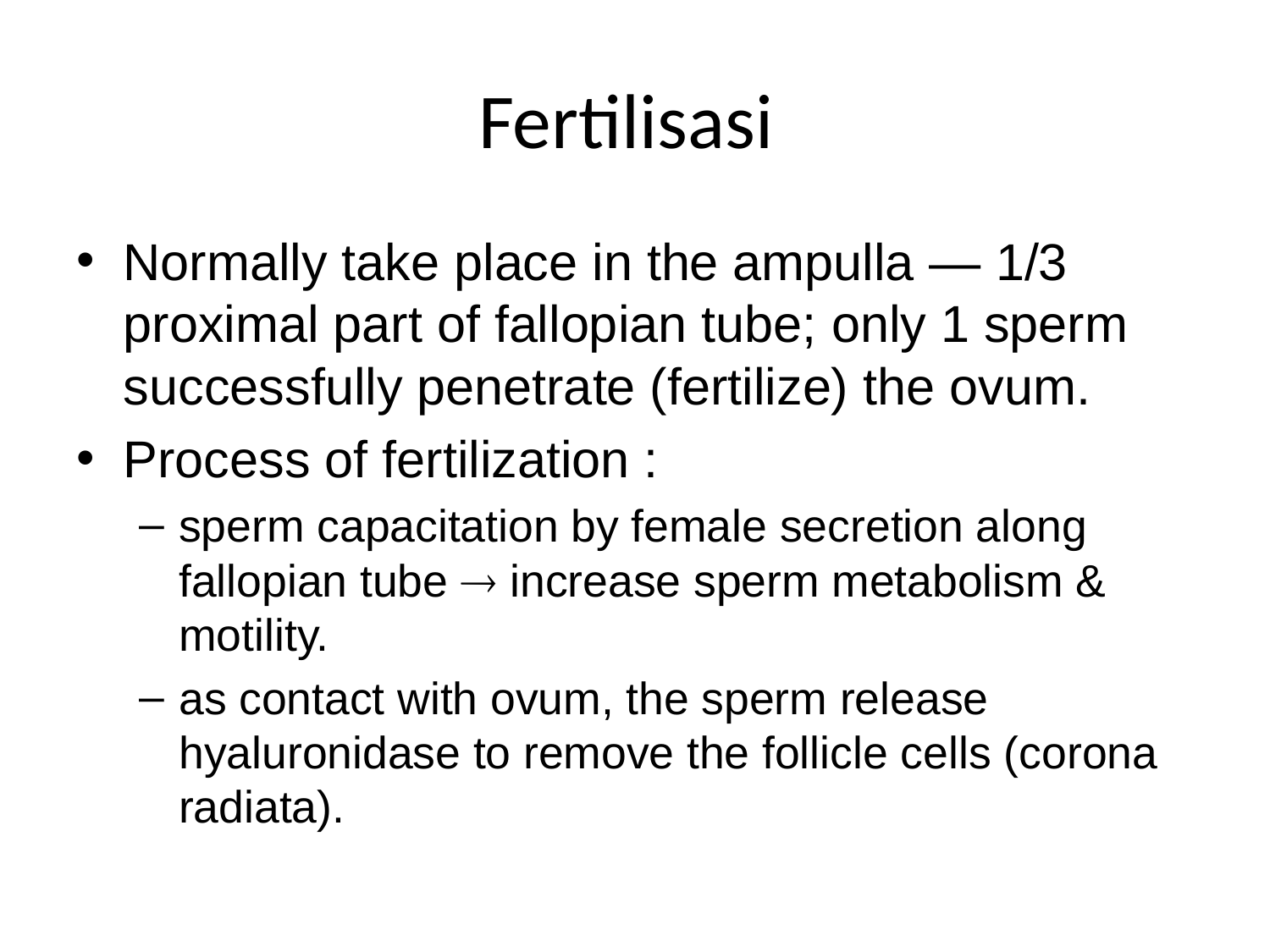

# Fertilisasi
Normally take place in the ampulla — 1/3 proximal part of fallopian tube; only 1 sperm successfully penetrate (fertilize) the ovum.
Process of fertilization :
sperm capacitation by female secretion along fallopian tube → increase sperm metabolism & motility.
as contact with ovum, the sperm release hyaluronidase to remove the follicle cells (corona radiata).